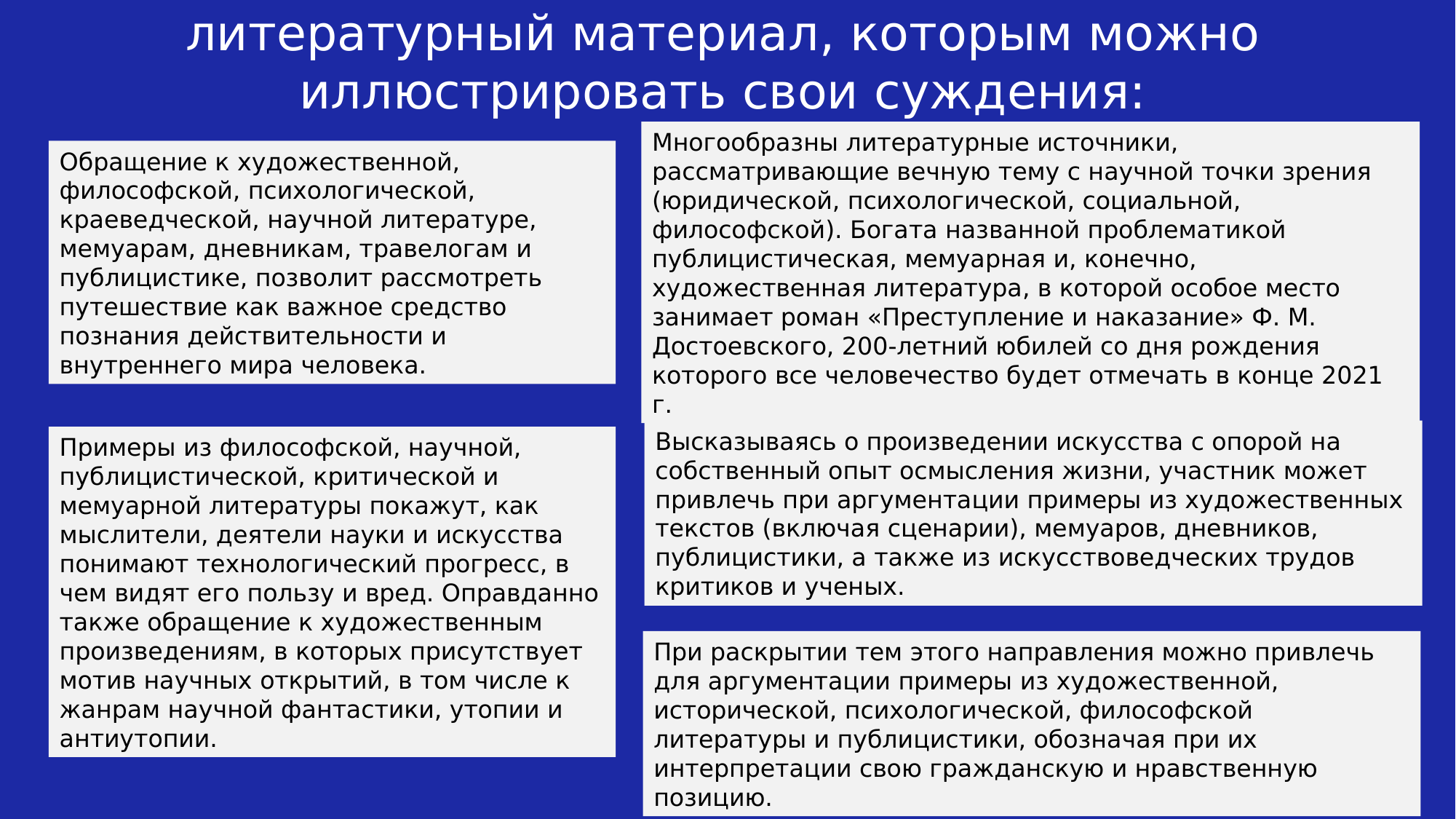

литературный материал, которым можно иллюстрировать свои суждения:
Многообразны литературные источники, рассматривающие вечную тему с научной точки зрения (юридической, психологической, социальной, философской). Богата названной проблематикой публицистическая, мемуарная и, конечно, художественная литература, в которой особое место занимает роман «Преступление и наказание» Ф. М. Достоевского, 200-летний юбилей со дня рождения которого все человечество будет отмечать в конце 2021 г.
Обращение к художественной, философской, психологической, краеведческой, научной литературе, мемуарам, дневникам, травелогам и публицистике, позволит рассмотреть путешествие как важное средство познания действительности и внутреннего мира человека.
Высказываясь о произведении искусства с опорой на собственный опыт осмысления жизни, участник может привлечь при аргументации примеры из художественных текстов (включая сценарии), мемуаров, дневников, публицистики, а также из искусствоведческих трудов критиков и ученых.
Примеры из философской, научной, публицистической, критической и мемуарной литературы покажут, как мыслители, деятели науки и искусства понимают технологический прогресс, в чем видят его пользу и вред. Оправданно также обращение к художественным произведениям, в которых присутствует мотив научных открытий, в том числе к жанрам научной фантастики, утопии и антиутопии.
При раскрытии тем этого направления можно привлечь для аргументации примеры из художественной, исторической, психологической, философской литературы и публицистики, обозначая при их интерпретации свою гражданскую и нравственную позицию.